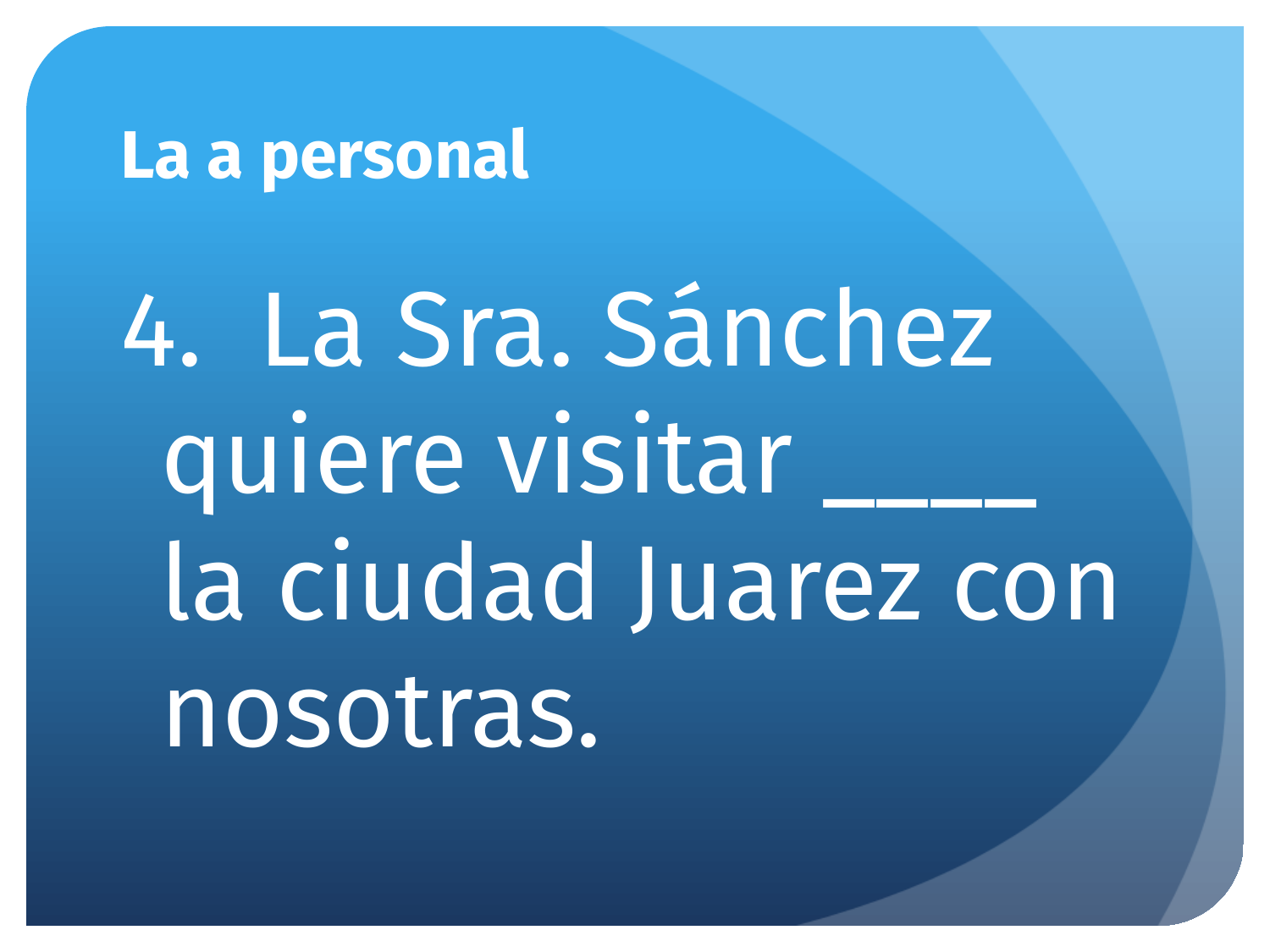

# La a personal
4.  La Sra. Sánchez quiere visitar ____ la ciudad Juarez con nosotras.